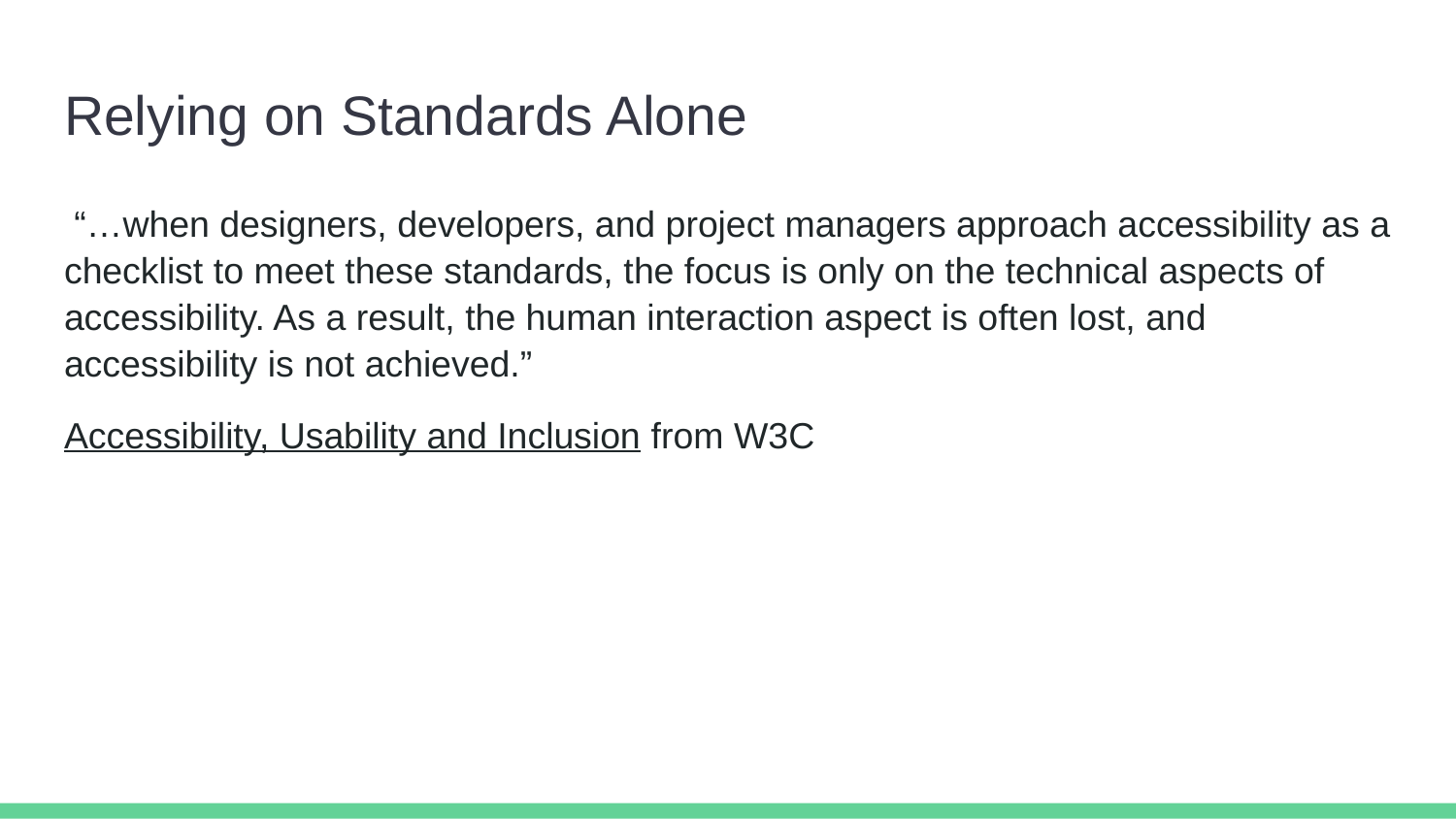

# Relying on Standards Alone
 “…when designers, developers, and project managers approach accessibility as a checklist to meet these standards, the focus is only on the technical aspects of accessibility. As a result, the human interaction aspect is often lost, and accessibility is not achieved.”
Accessibility, Usability and Inclusion from W3C